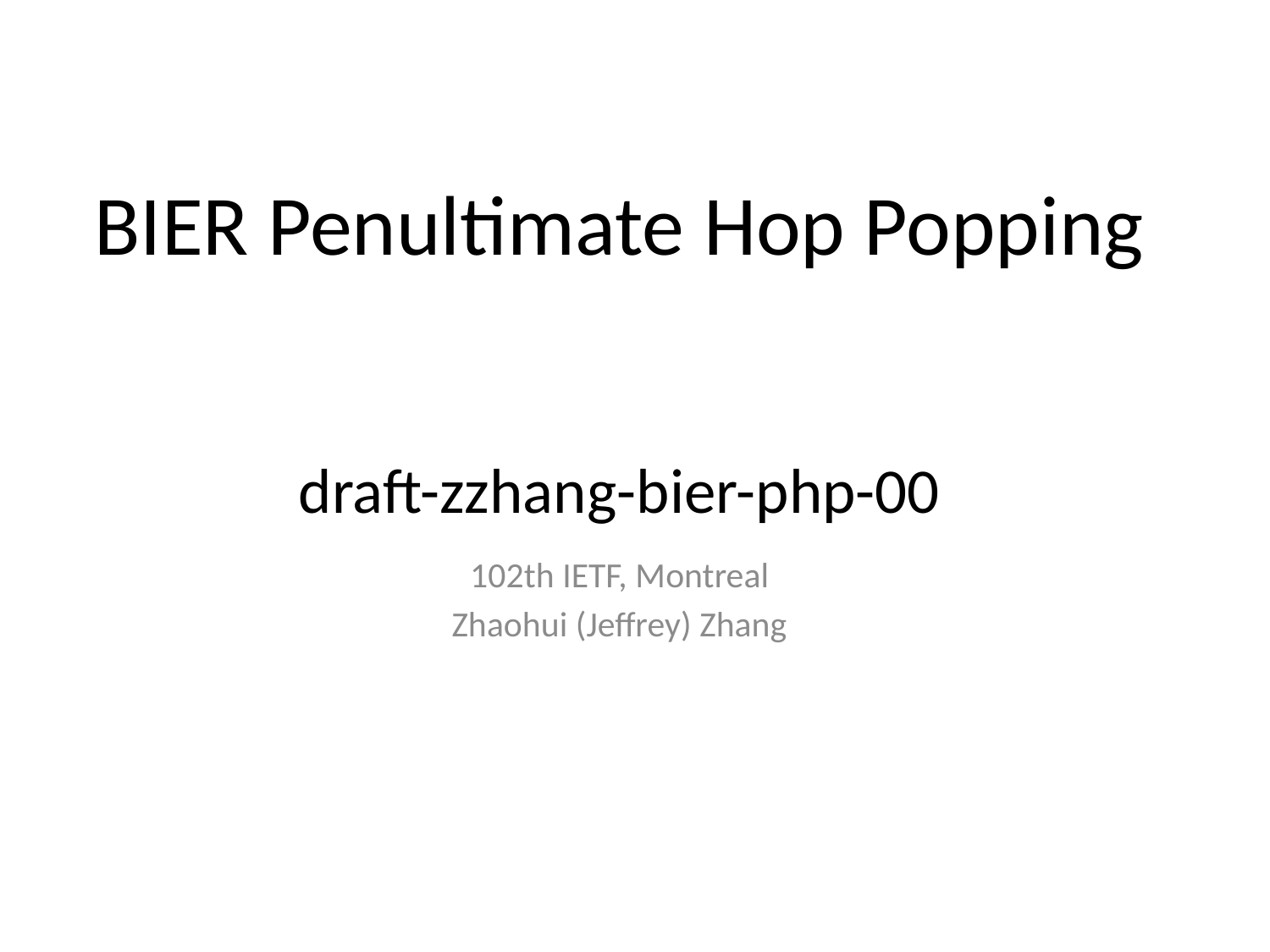

# BIER Penultimate Hop Popping draft-zzhang-bier-php-00
102th IETF, Montreal
Zhaohui (Jeffrey) Zhang